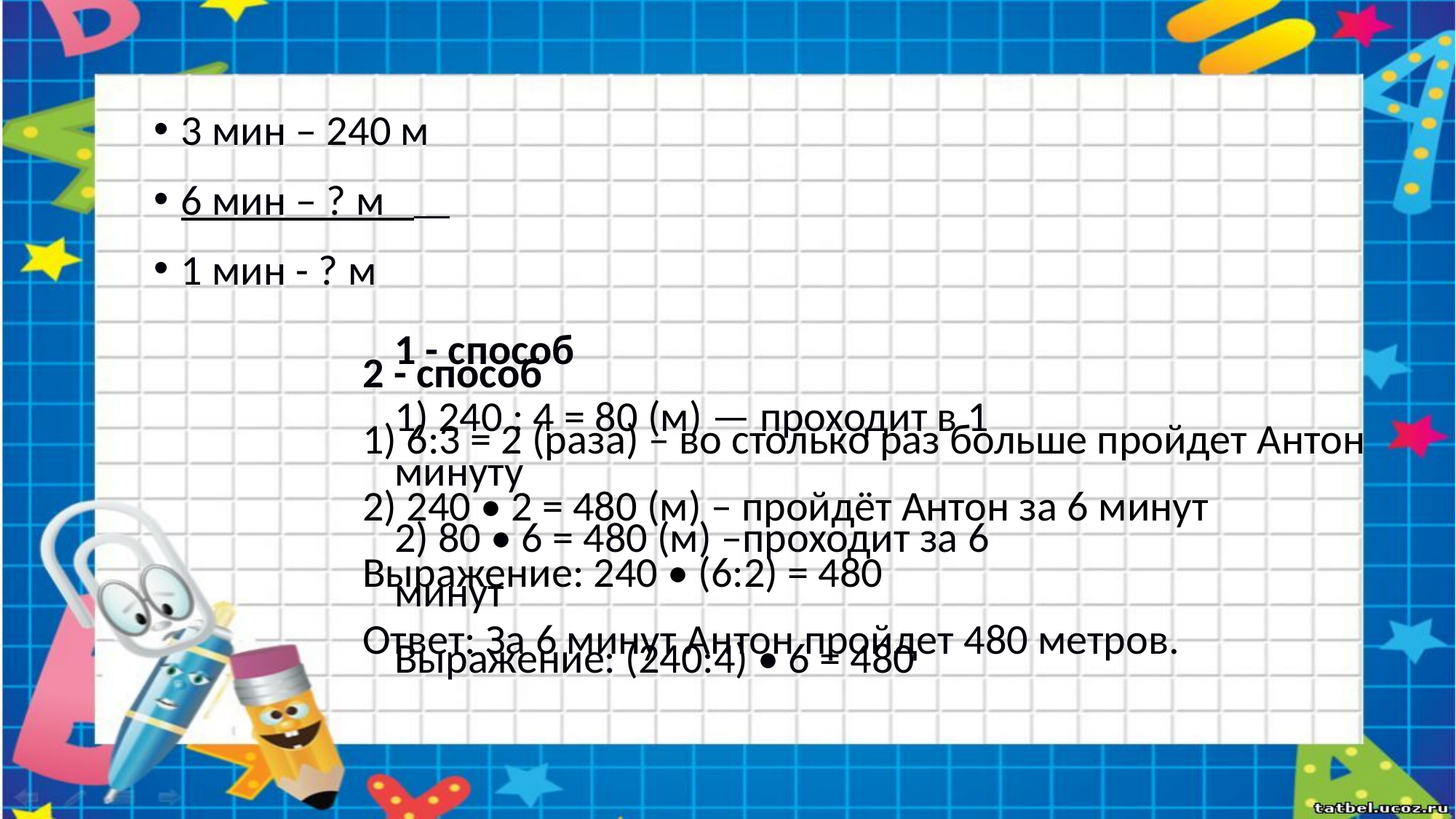

3 мин – 240 м
6 мин – ? м   ___
1 мин - ? м

2 - способ
1) 6:3 = 2 (раза) – во столько раз больше пройдет Антон
2) 240 • 2 = 480 (м) – пройдёт Антон за 6 минут
Выражение: 240 • (6:2) = 480
Ответ: За 6 минут Антон пройдет 480 метров.

1 - способ
1) 240 : 4 = 80 (м) — проходит в 1 минуту
2) 80 • 6 = 480 (м) –проходит за 6 минут
Выражение: (240:4) • 6 = 480